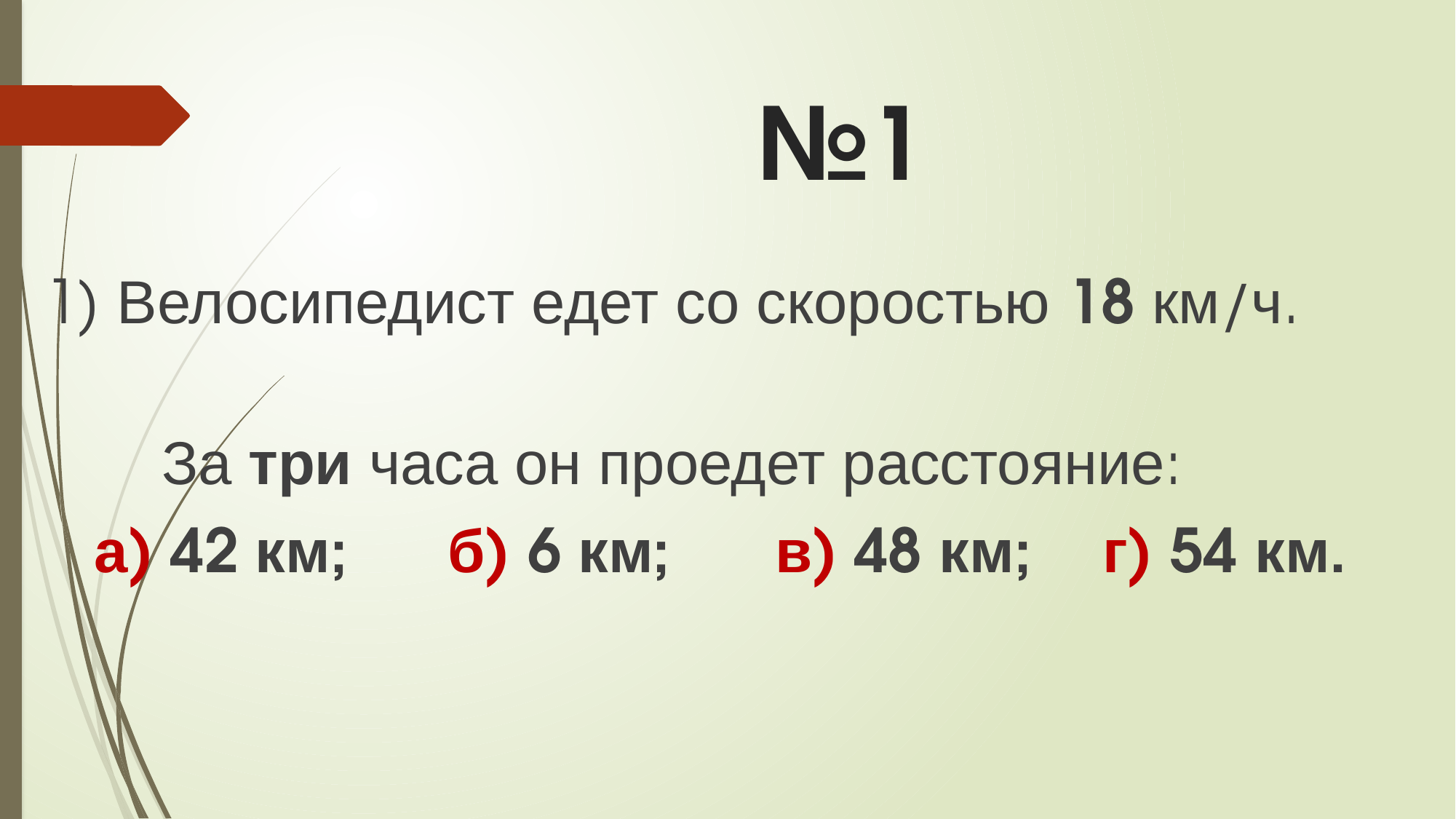

# №1
  1) Велосипедист едет со скоростью 18 км/ч.
         За три часа он проедет расстояние:
     а) 42 км;	б) 6 км;	в) 48 км;	г) 54 км.